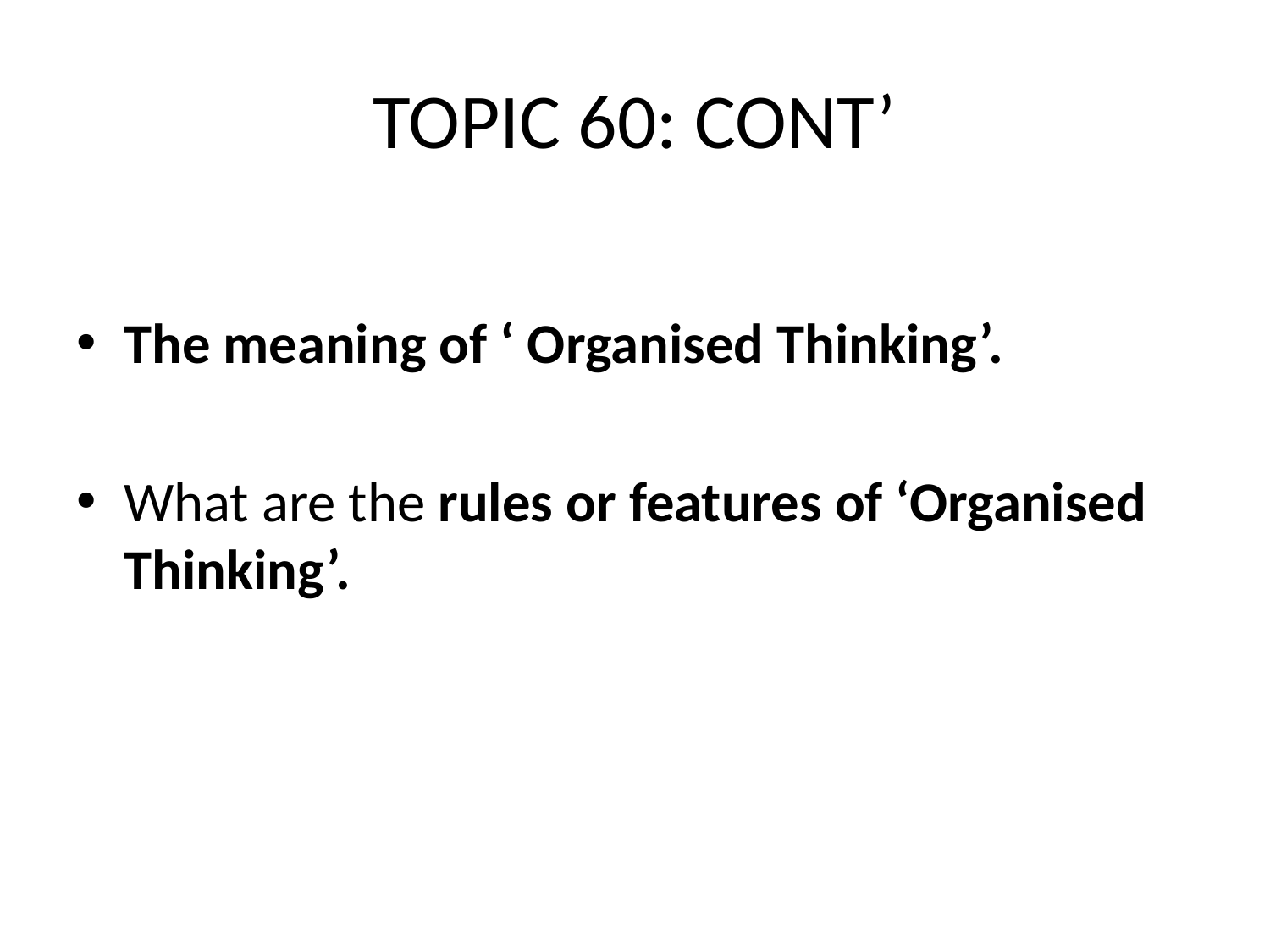

# TOPIC 60: CONT’

The meaning of ‘ Organised Thinking’.

What are the rules or features of ‘Organised Thinking’.